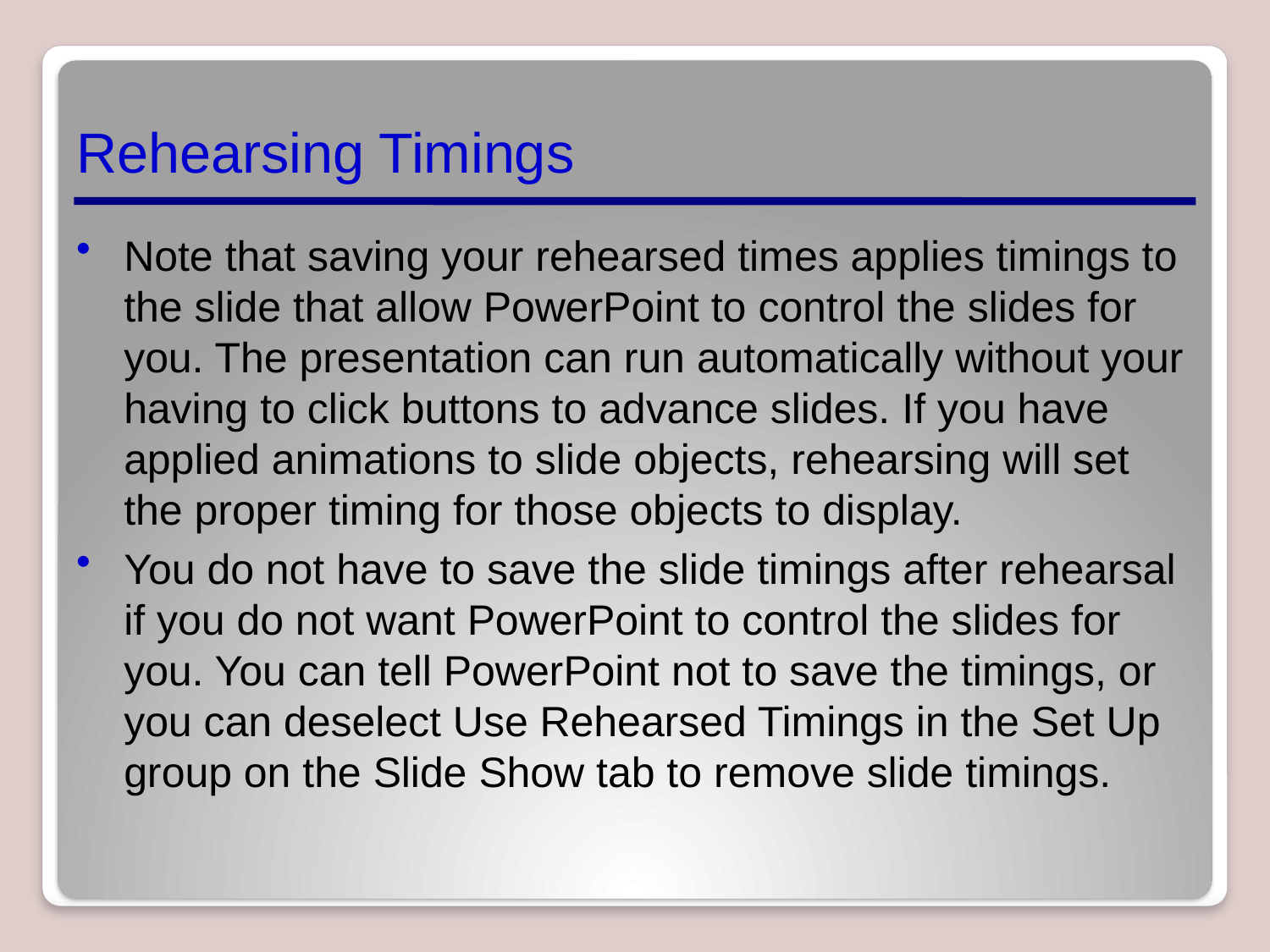

# Rehearsing Timings
Note that saving your rehearsed times applies timings to the slide that allow PowerPoint to control the slides for you. The presentation can run automatically without your having to click buttons to advance slides. If you have applied animations to slide objects, rehearsing will set the proper timing for those objects to display.
You do not have to save the slide timings after rehearsal if you do not want PowerPoint to control the slides for you. You can tell PowerPoint not to save the timings, or you can deselect Use Rehearsed Timings in the Set Up group on the Slide Show tab to remove slide timings.